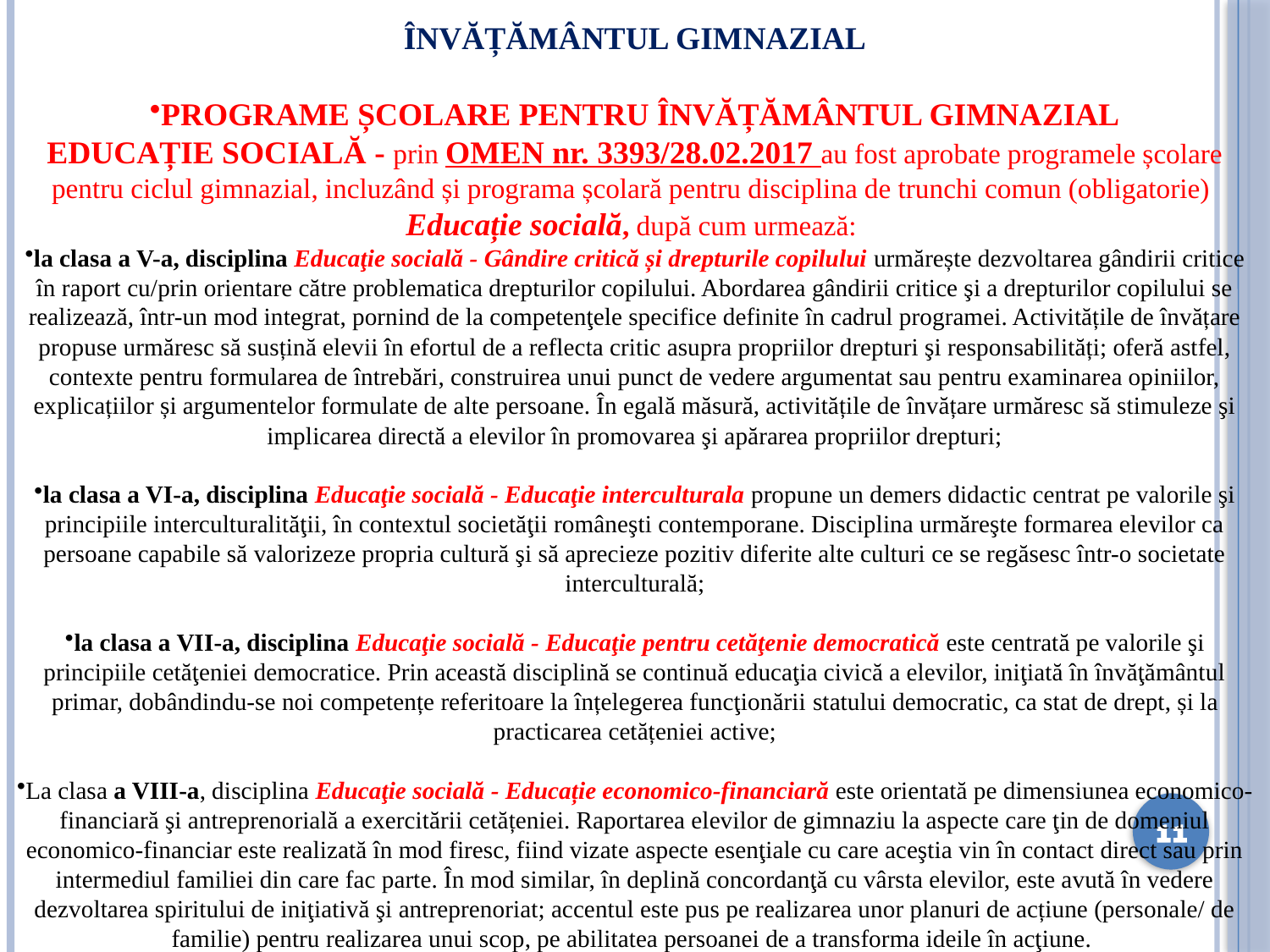

ÎNVĂȚĂMÂNTUL GIMNAZIAL

PROGRAME ȘCOLARE PENTRU ÎNVĂȚĂMÂNTUL GIMNAZIAL
EDUCAȚIE SOCIALĂ - prin OMEN nr. 3393/28.02.2017 au fost aprobate programele școlare pentru ciclul gimnazial, incluzând și programa școlară pentru disciplina de trunchi comun (obligatorie)  Educație socială, după cum urmează:
la clasa a V-a, disciplina Educaţie socială - Gândire critică și drepturile copilului urmărește dezvoltarea gândirii critice în raport cu/prin orientare către problematica drepturilor copilului. Abordarea gândirii critice şi a drepturilor copilului se realizează, într-un mod integrat, pornind de la competenţele specifice definite în cadrul programei. Activitățile de învățare propuse urmăresc să susțină elevii în efortul de a reflecta critic asupra propriilor drepturi şi responsabilități; oferă astfel, contexte pentru formularea de întrebări, construirea unui punct de vedere argumentat sau pentru examinarea opiniilor, explicațiilor și argumentelor formulate de alte persoane. În egală măsură, activitățile de învățare urmăresc să stimuleze şi implicarea directă a elevilor în promovarea şi apărarea propriilor drepturi;

la clasa a VI-a, disciplina Educaţie socială - Educaţie interculturala propune un demers didactic centrat pe valorile şi principiile interculturalităţii, în contextul societăţii româneşti contemporane. Disciplina urmăreşte formarea elevilor ca persoane capabile să valorizeze propria cultură şi să aprecieze pozitiv diferite alte culturi ce se regăsesc într-o societate interculturală;

la clasa a VII-a, disciplina Educaţie socială - Educaţie pentru cetăţenie democratică este centrată pe valorile şi principiile cetăţeniei democratice. Prin această disciplină se continuă educaţia civică a elevilor, iniţiată în învăţământul primar, dobândindu-se noi competențe referitoare la înțelegerea funcţionării statului democratic, ca stat de drept, și la practicarea cetățeniei active;

La clasa a VIII-a, disciplina Educaţie socială - Educație economico-financiară este orientată pe dimensiunea economico-financiară şi antreprenorială a exercitării cetățeniei. Raportarea elevilor de gimnaziu la aspecte care ţin de domeniul economico-financiar este realizată în mod firesc, fiind vizate aspecte esenţiale cu care aceştia vin în contact direct sau prin intermediul familiei din care fac parte. În mod similar, în deplină concordanţă cu vârsta elevilor, este avută în vedere dezvoltarea spiritului de iniţiativă şi antreprenoriat; accentul este pus pe realizarea unor planuri de acțiune (personale/ de familie) pentru realizarea unui scop, pe abilitatea persoanei de a transforma ideile în acţiune.

11